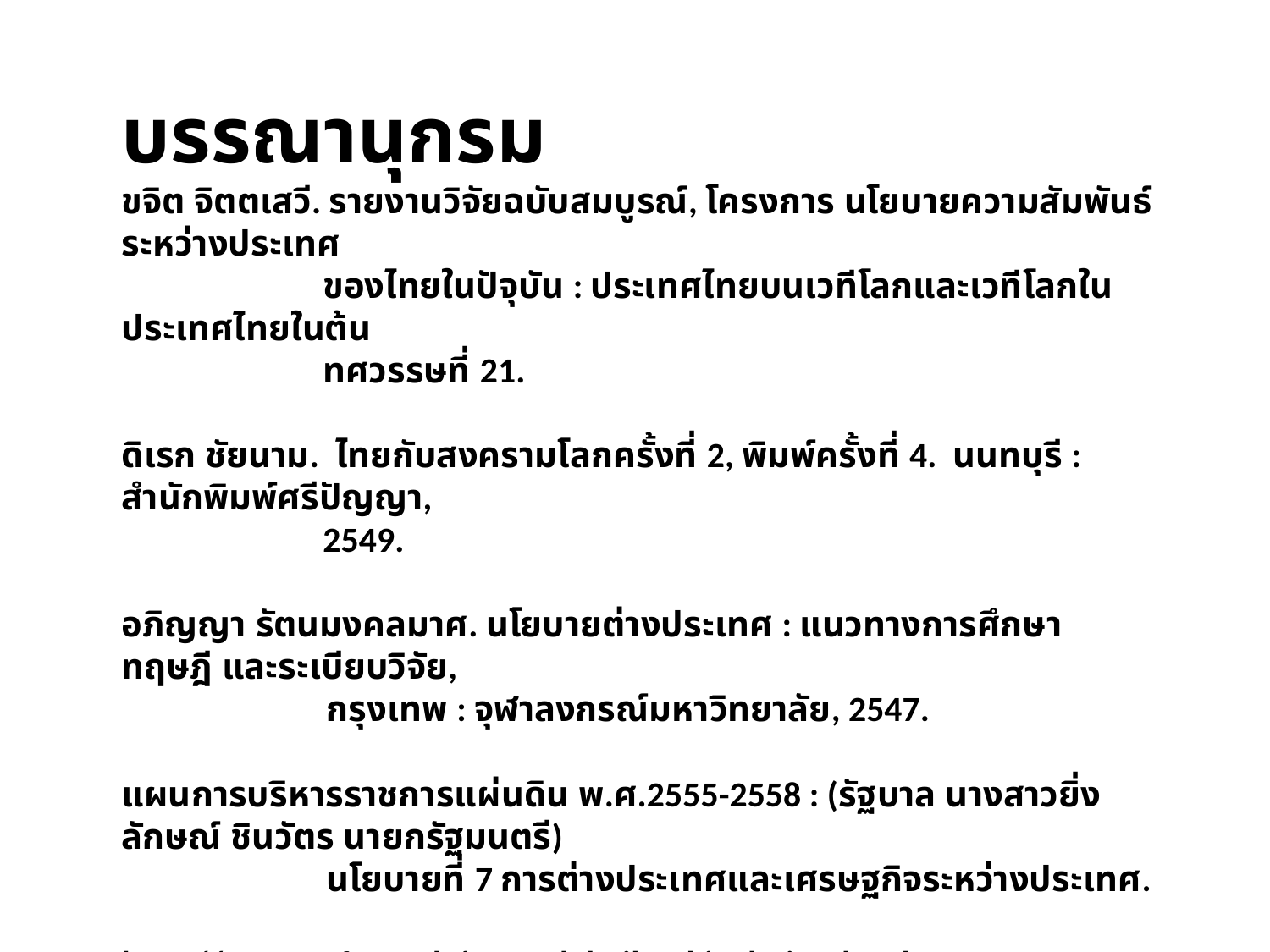

บรรณานุกรม
ขจิต จิตตเสวี. รายงานวิจัยฉบับสมบูรณ์, โครงการ นโยบายความสัมพันธ์ระหว่างประเทศ
พพพกพพพพของไทยในปัจุบัน : ประเทศไทยบนเวทีโลกและเวทีโลกในประเทศไทยในต้น
พพพพกพพพทศวรรษที่ 21.

ดิเรก ชัยนาม.  ไทยกับสงครามโลกครั้งที่ 2, พิมพ์ครั้งที่ 4.  นนทบุรี : สำนักพิมพ์ศรีปัญญา,
พพพพพกพพ2549.

อภิญญา รัตนมงคลมาศ. นโยบายต่างประเทศ : แนวทางการศึกษา ทฤษฎี และระเบียบวิจัย,
พพพพพพพพกรุงเทพ : จุฬาลงกรณ์มหาวิทยาลัย, 2547.

แผนการบริหารราชการแผ่นดิน พ.ศ.2555-2558 : (รัฐบาล นางสาวยิ่งลักษณ์ ชินวัตร นายกรัฐมนตรี)
พพพพพพพพนโยบายที่ 7 การต่างประเทศและเศรษฐกิจระหว่างประเทศ.

http://www.mfa.go.th/UNandThailand/Relation.html
http://politicalbase.in.th
http://www3.icj-cij.org/docket/files/151/16552.pdf